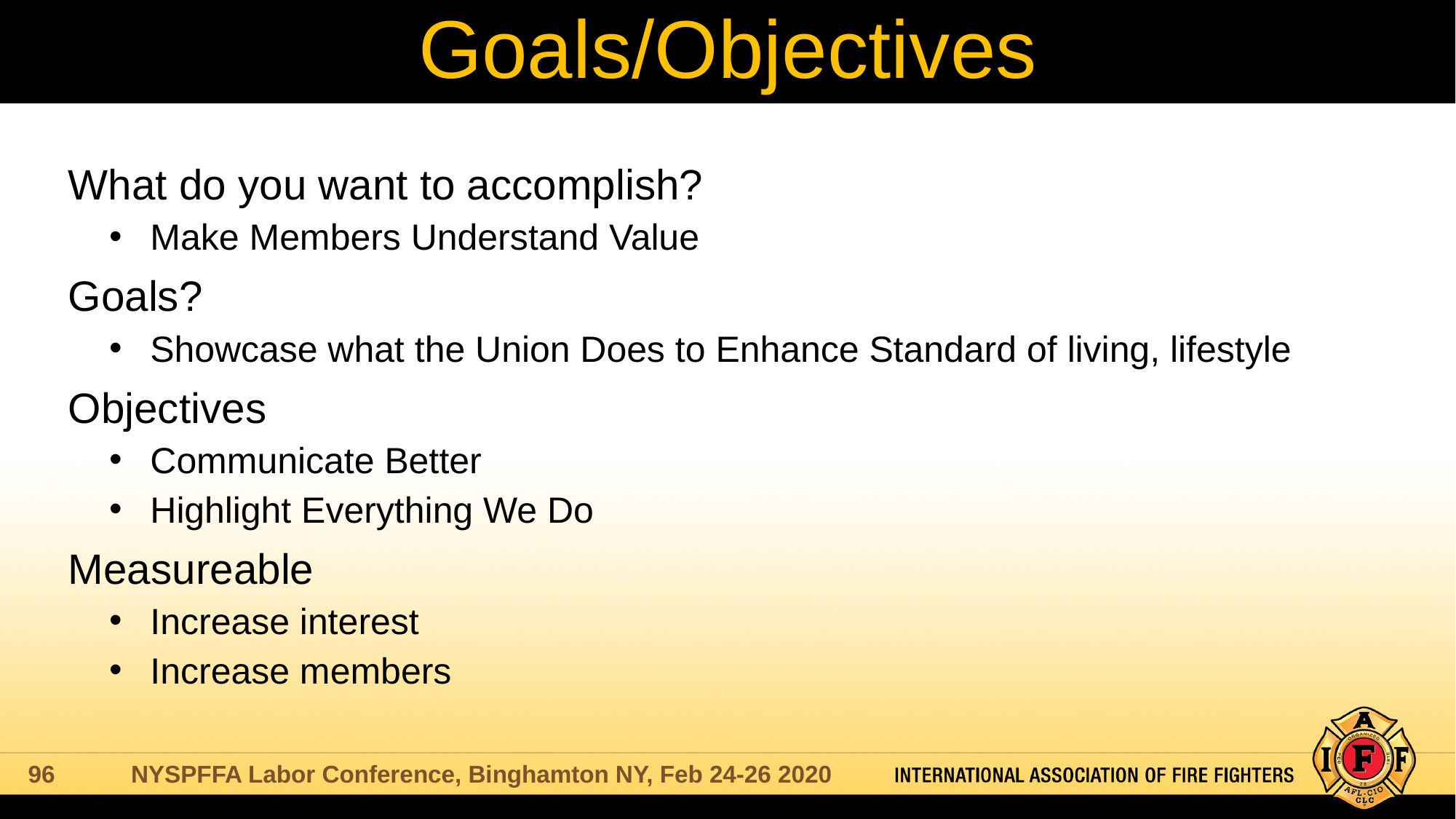

# Goals/Objectives
What do you want to accomplish?
Make Members Understand Value
Goals?
Showcase what the Union Does to Enhance Standard of living, lifestyle
Objectives
Communicate Better
Highlight Everything We Do
Measureable
Increase interest
Increase members

NYSPFFA Labor Conference, Binghamton NY, Feb 24-26 2020